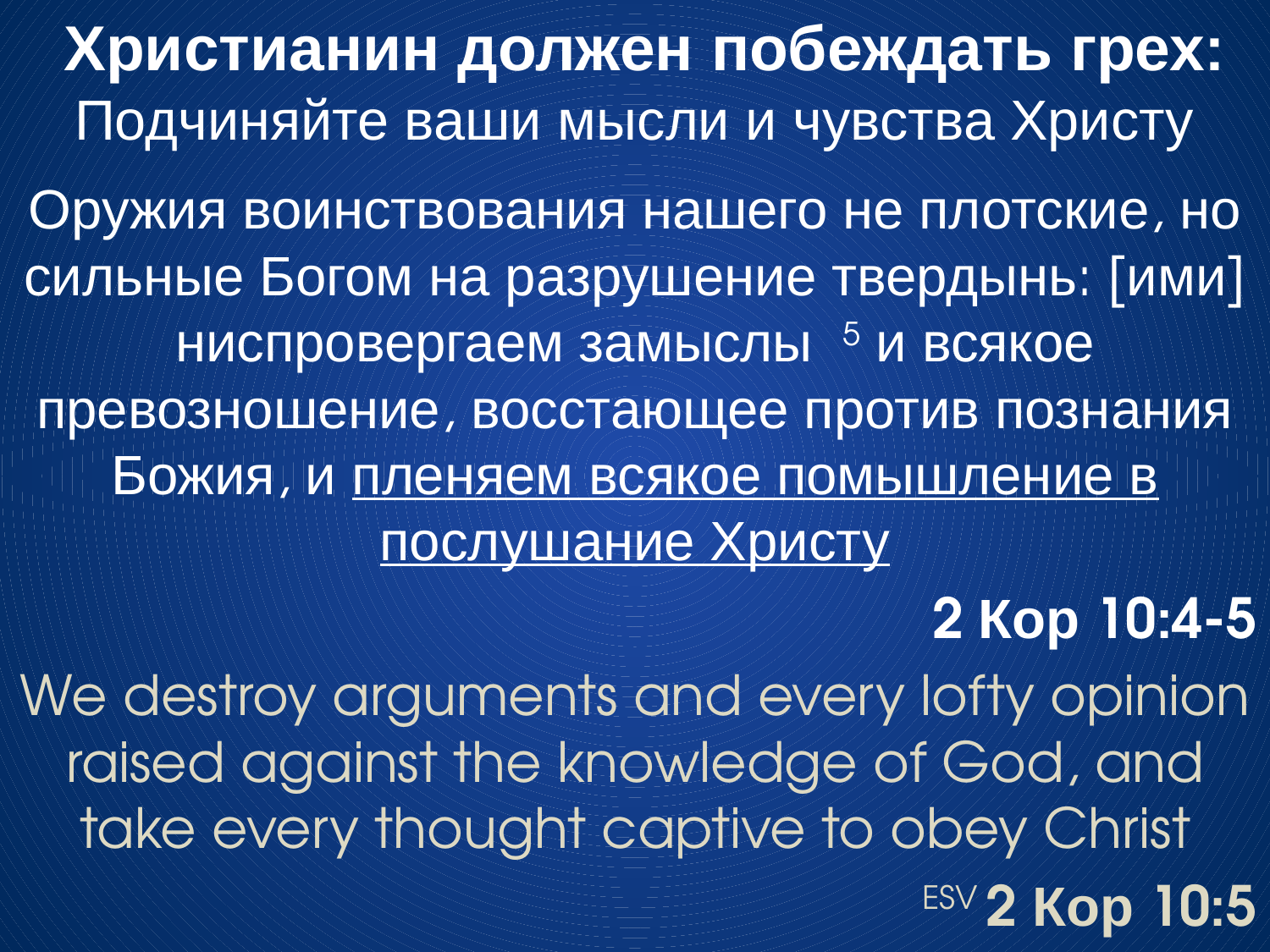

# Христианин должен побеждать грех: Подчиняйте ваши мысли и чувства Христу
Оружия воинствования нашего не плотские, но сильные Богом на разрушение твердынь: [ими] ниспровергаем замыслы  5 и всякое превозношение, восстающее против познания Божия, и пленяем всякое помышление в послушание Христу
2 Кор 10:4-5
We destroy arguments and every lofty opinion raised against the knowledge of God, and take every thought captive to obey Christ
ESV 2 Кор 10:5